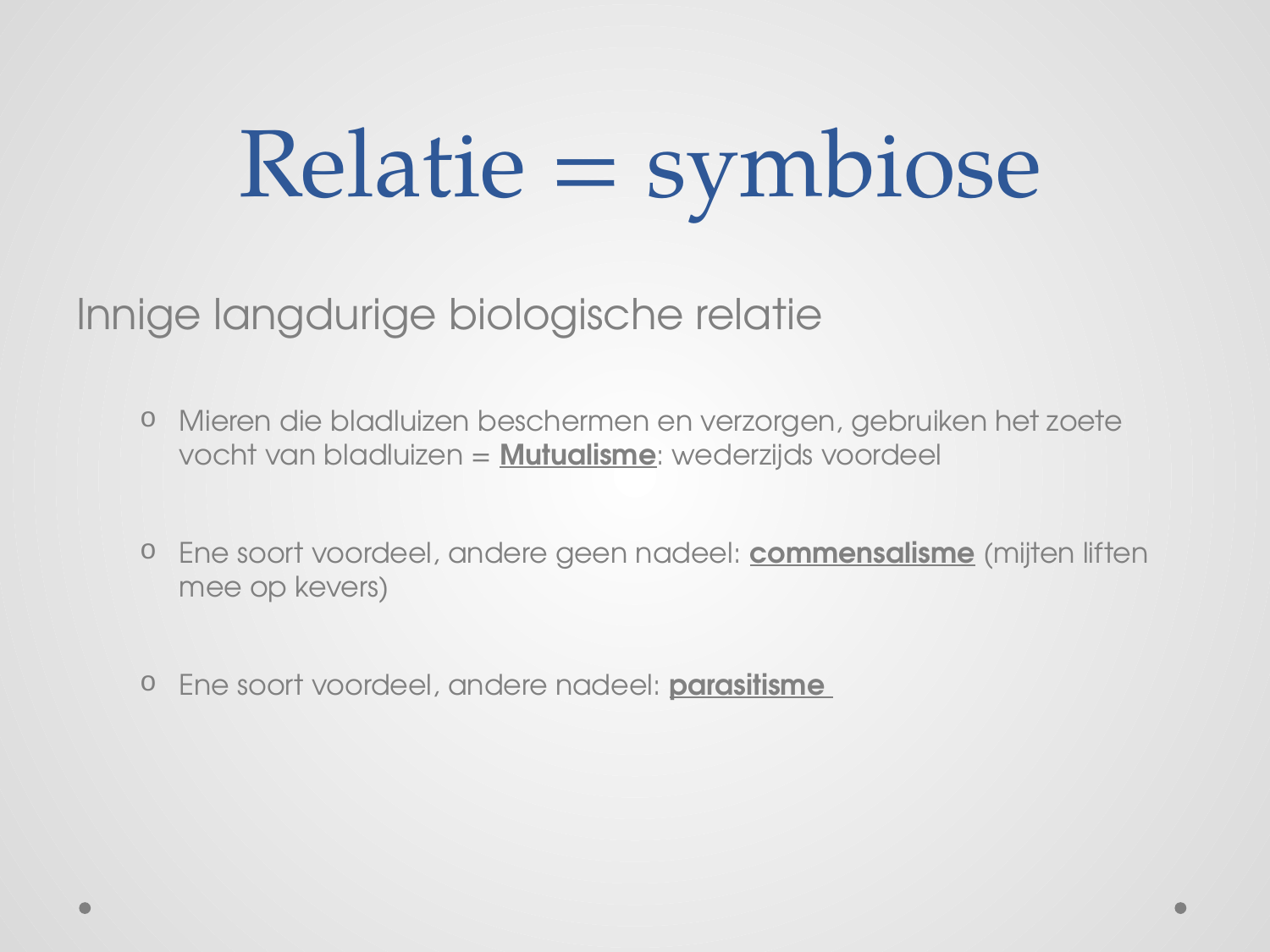

# Relatie = symbiose

Innige langdurige biologische relatie

Mieren die bladluizen beschermen en verzorgen, gebruiken het zoete vocht van bladluizen = Mutualisme: wederzijds voordeel

Ene soort voordeel, andere geen nadeel: commensalisme (mijten liften mee op kevers)

Ene soort voordeel, andere nadeel: parasitisme